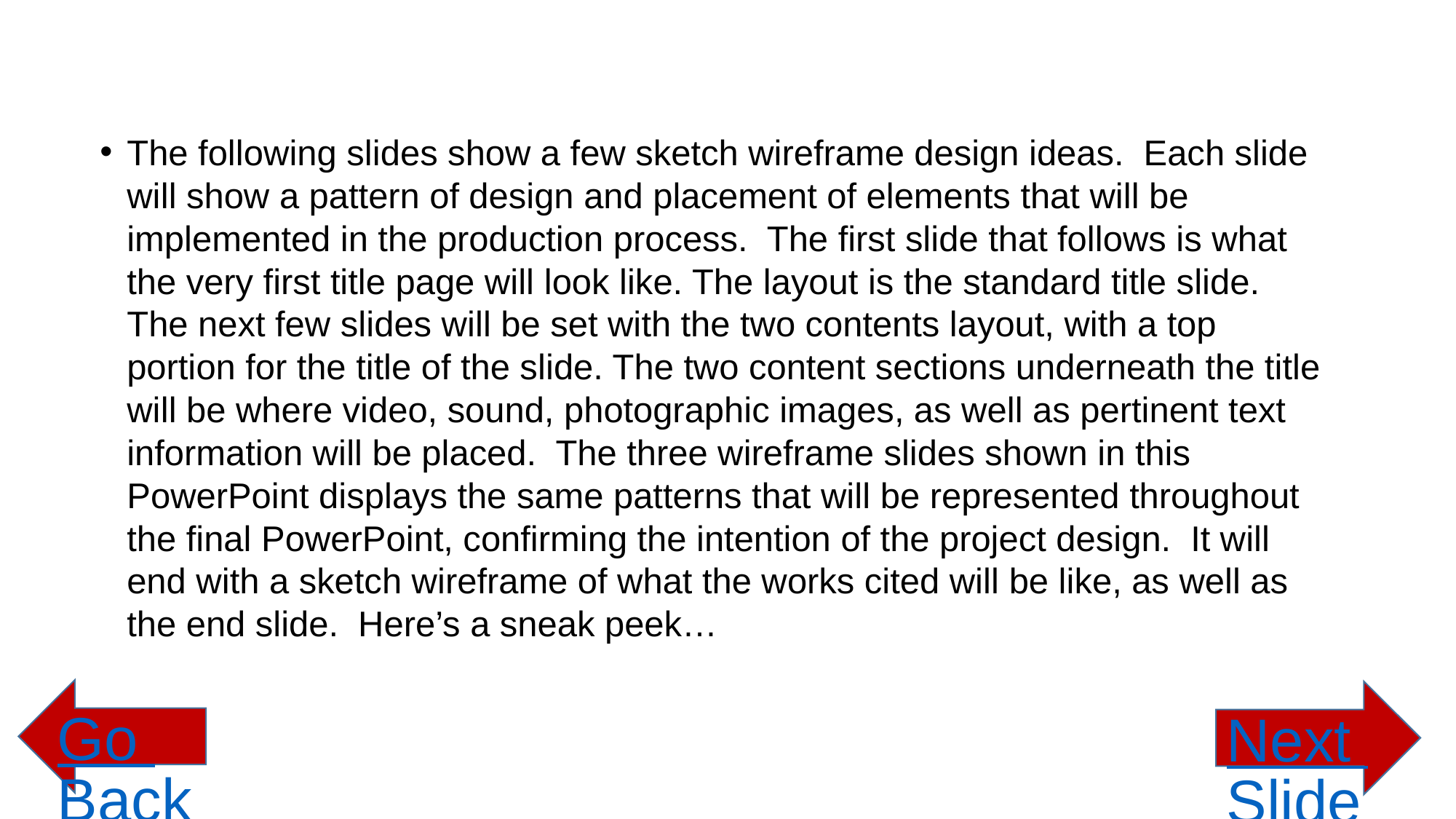

The following slides show a few sketch wireframe design ideas.  Each slide will show a pattern of design and placement of elements that will be implemented in the production process.  The first slide that follows is what the very first title page will look like. The layout is the standard title slide.  The next few slides will be set with the two contents layout, with a top portion for the title of the slide. The two content sections underneath the title will be where video, sound, photographic images, as well as pertinent text information will be placed.  The three wireframe slides shown in this PowerPoint displays the same patterns that will be represented throughout the final PowerPoint, confirming the intention of the project design.  It will end with a sketch wireframe of what the works cited will be like, as well as the end slide.  Here’s a sneak peek…
Go Back
Next Slide